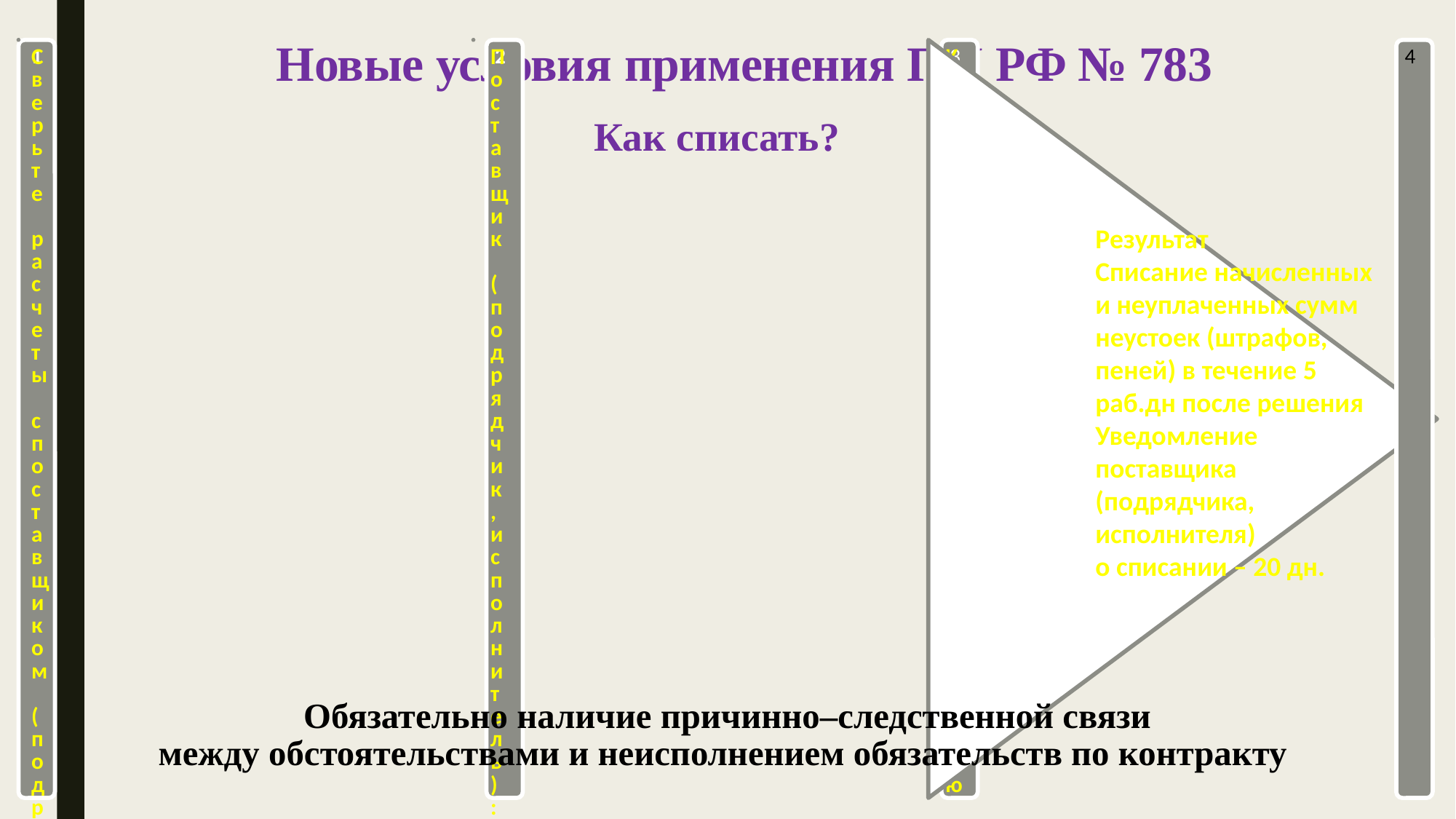

Новые условия применения ПП РФ № 783
1
2
4
3
Как списать?

Результат
Списание начисленных и неуплаченных сумм неустоек (штрафов, пеней) в течение 5  раб.дн после решения
Уведомление поставщика (подрядчика, исполнителя)
о списании – 20 дн.

Обязательно наличие причинно–следственной связи
между обстоятельствами и неисполнением обязательств по контракту